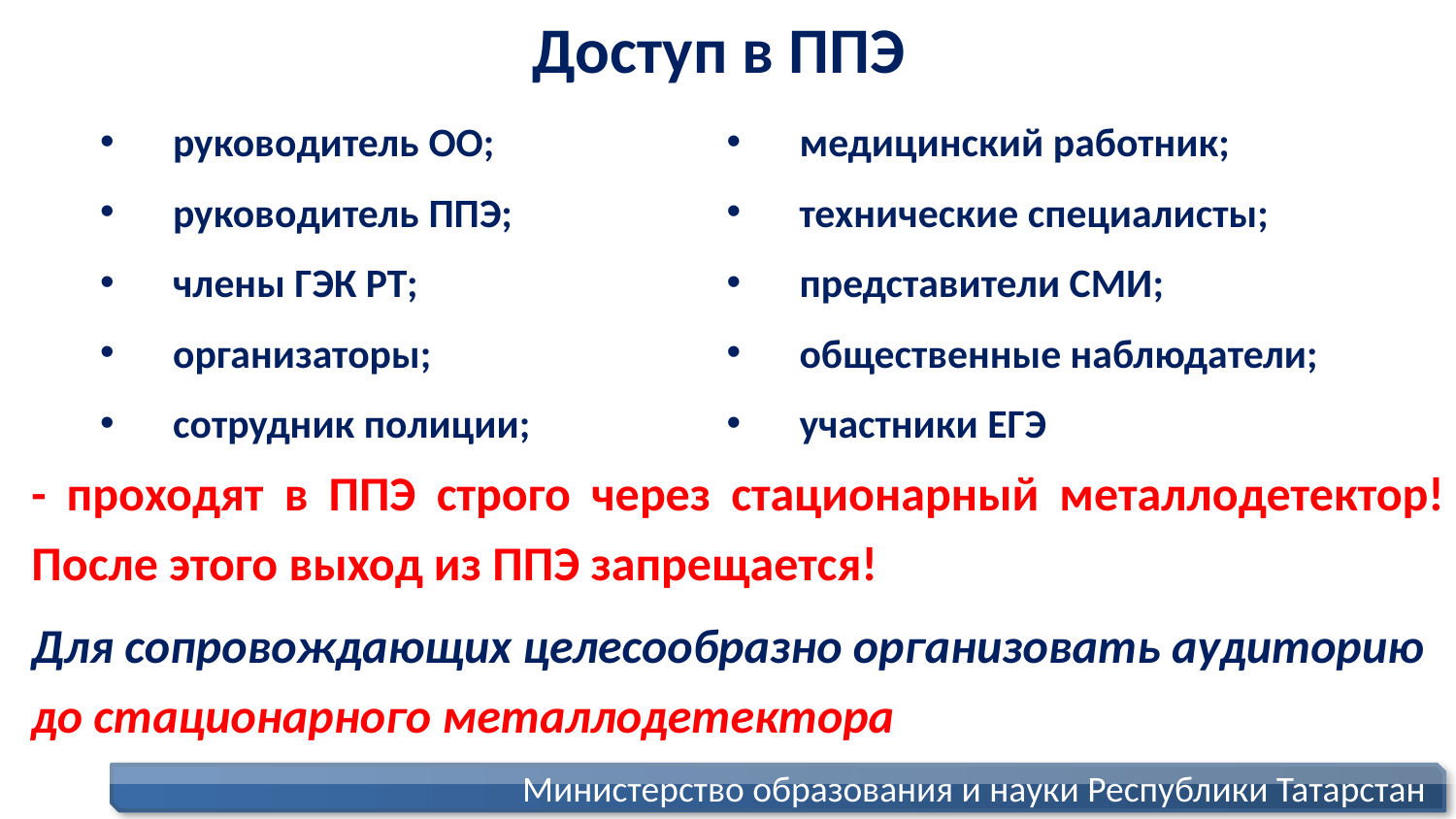

Доступ в ППЭ

руководитель ОО;
руководитель ППЭ;
члены ГЭК РТ;
организаторы;
сотрудник полиции;
медицинский работник;
технические специалисты;
представители СМИ;
общественные наблюдатели;
участники ЕГЭ
- проходят в ППЭ строго через стационарный металлодетектор! После этого выход из ППЭ запрещается!
Для сопровождающих целесообразно организовать аудиторию до стационарного металлодетектора
Министерство образования и науки Республики Татарстан